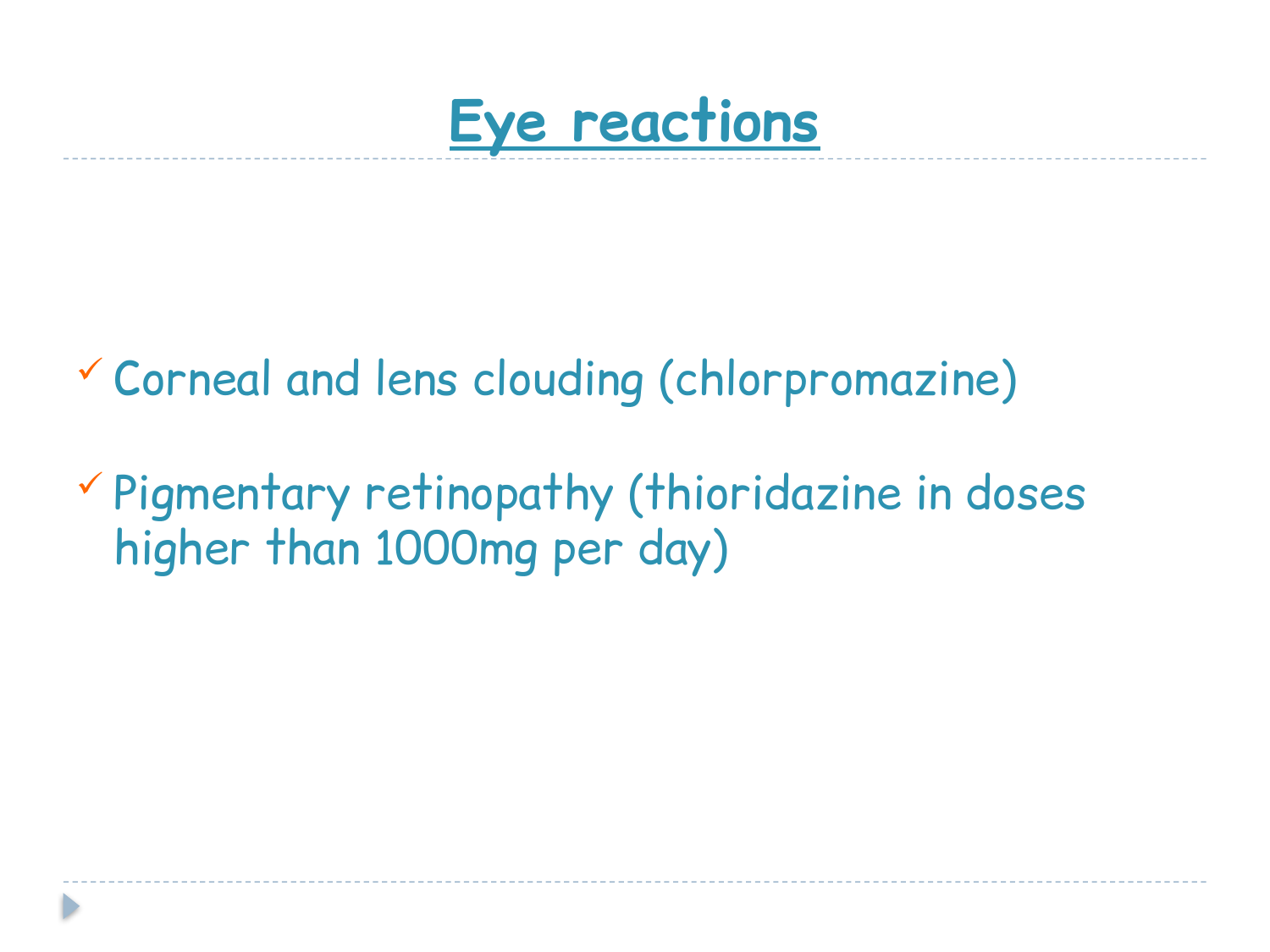

# Eye reactions

Corneal and lens clouding (chlorpromazine)

Pigmentary retinopathy (thioridazine in doses higher than 1000mg per day)